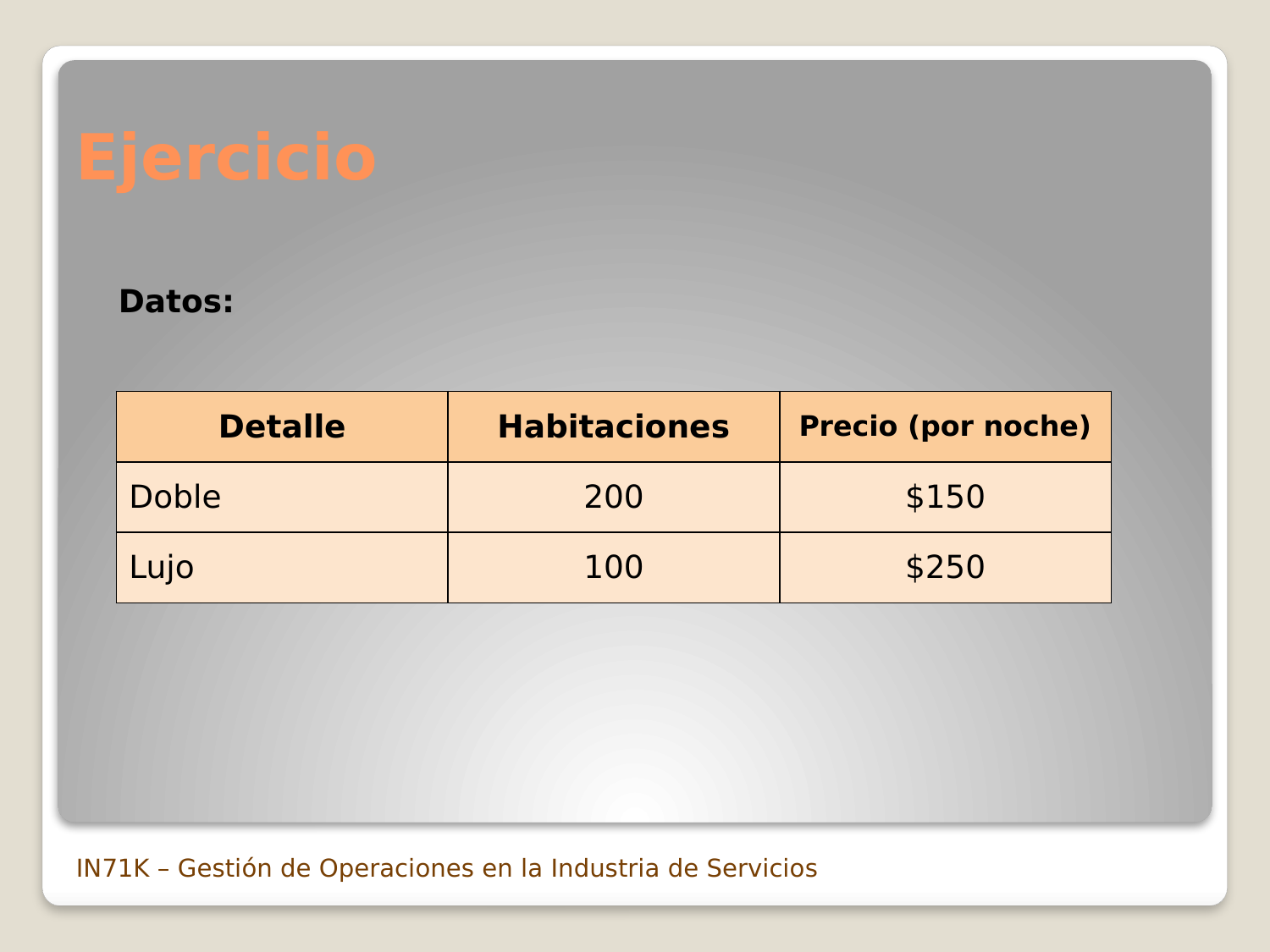

# Ejercicio
Datos:
| Detalle | Habitaciones | Precio (por noche) |
| --- | --- | --- |
| Doble | 200 | $150 |
| Lujo | 100 | $250 |
IN71K – Gestión de Operaciones en la Industria de Servicios